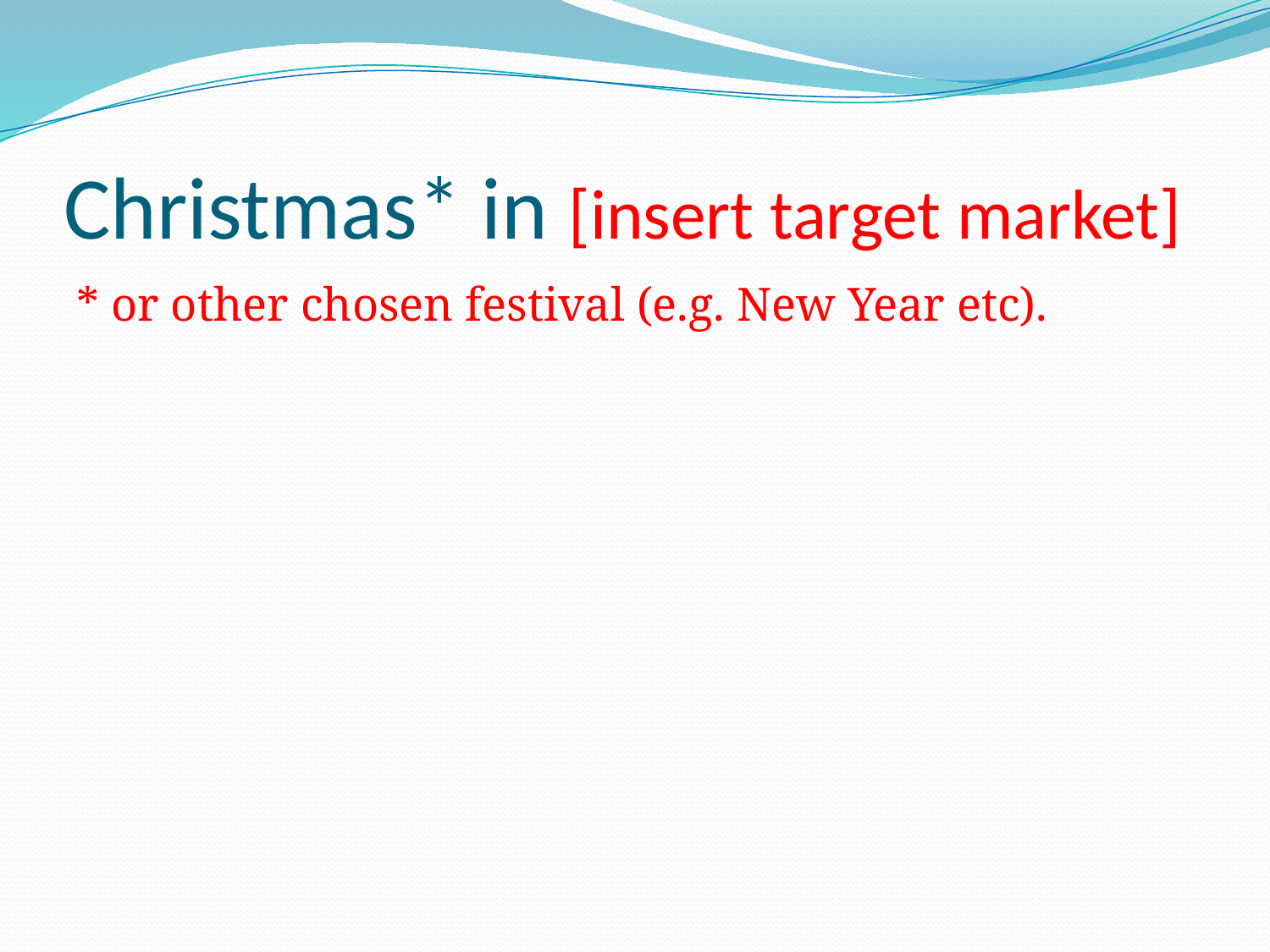

# Christmas* in [insert target market]
* or other chosen festival (e.g. New Year etc).